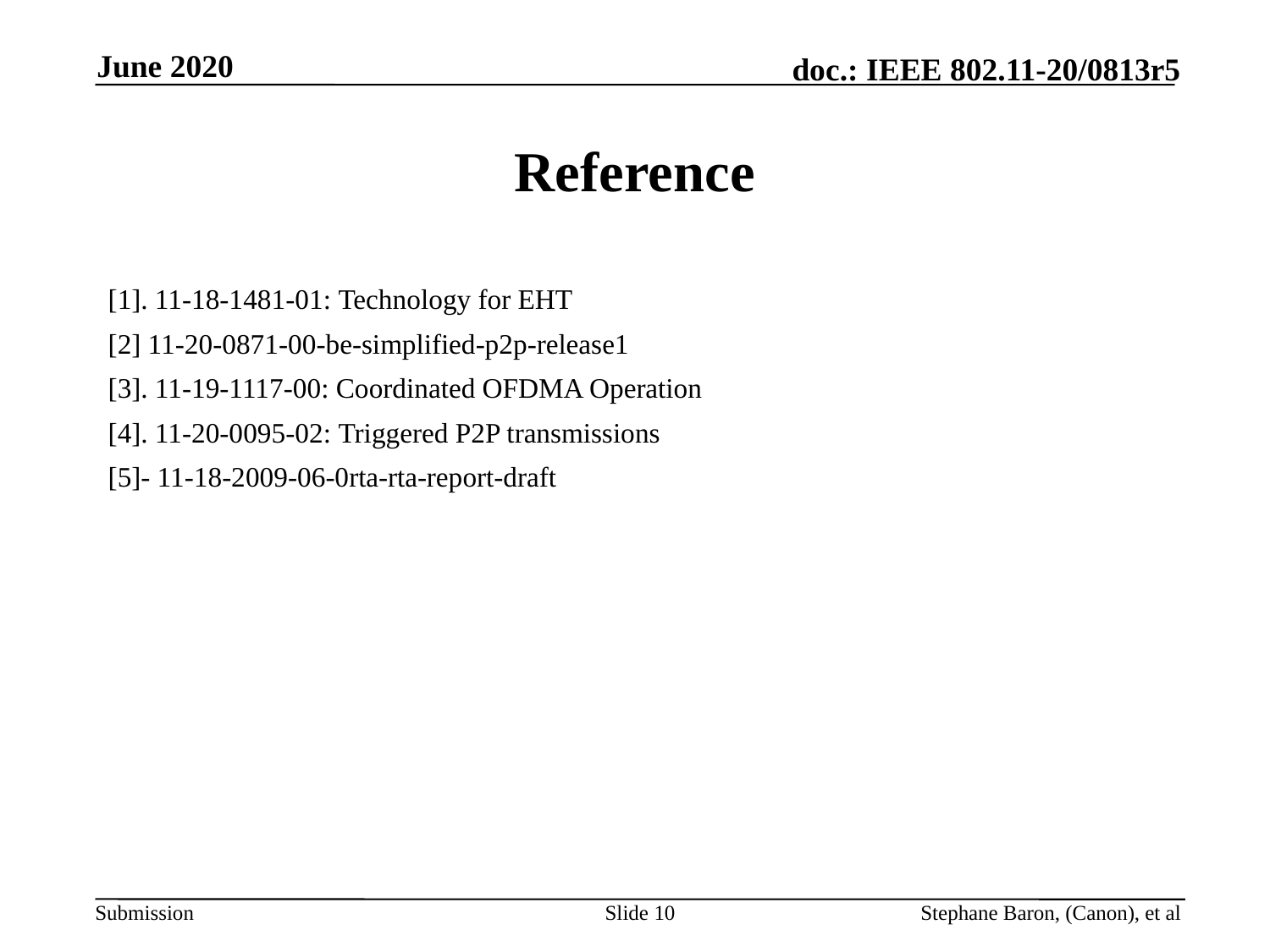

June 2020
# Reference
[1]. 11-18-1481-01: Technology for EHT
[2] 11-20-0871-00-be-simplified-p2p-release1
[3]. 11-19-1117-00: Coordinated OFDMA Operation
[4]. 11-20-0095-02: Triggered P2P transmissions
[5]- 11-18-2009-06-0rta-rta-report-draft

Slide 10
Stephane Baron, (Canon), et al